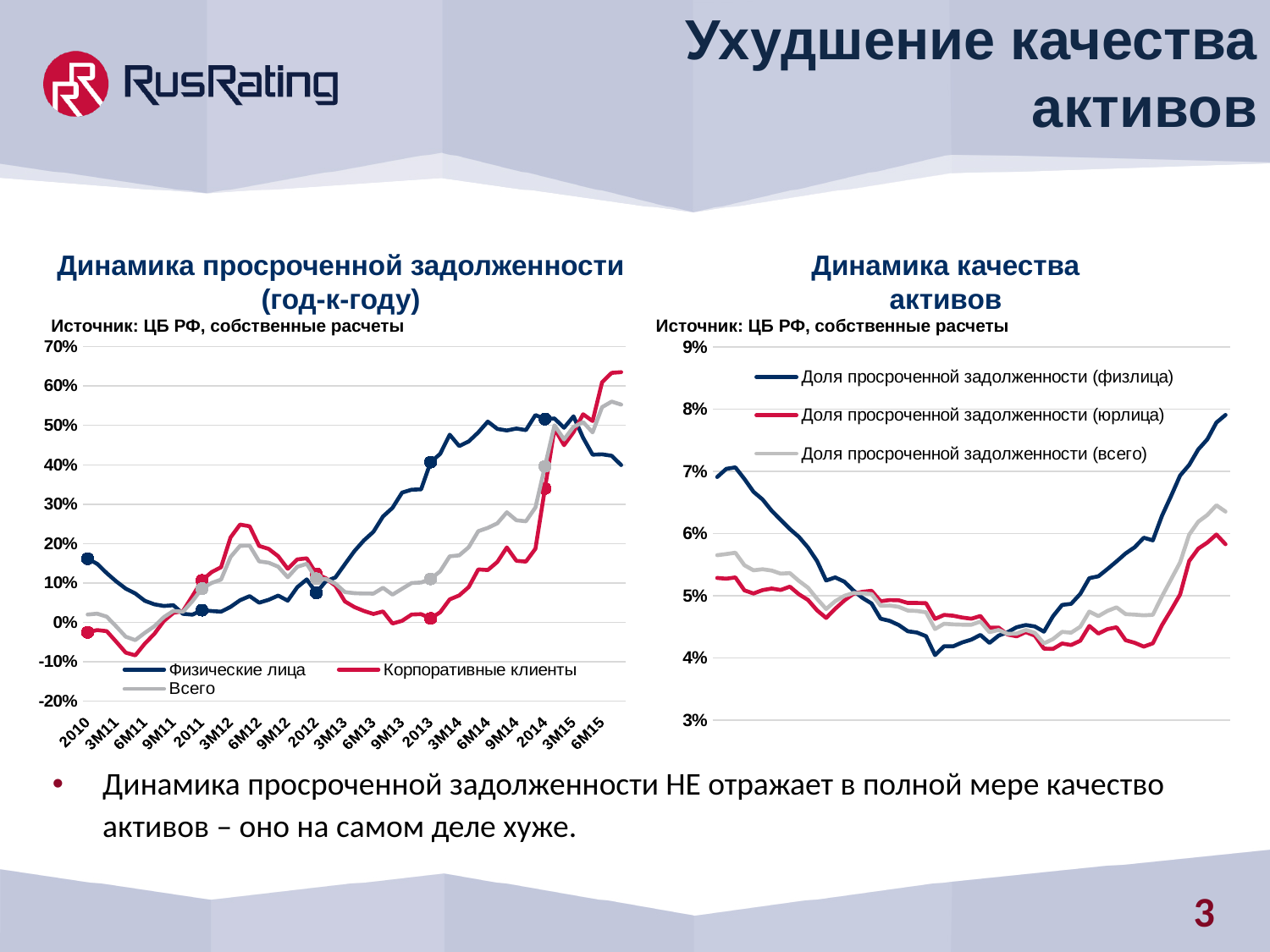

Ухудшение качества активов
Динамика просроченной задолженности (год-к-году)
Источник: ЦБ РФ, собственные расчеты
Динамика качества
активов
Источник: ЦБ РФ, собственные расчеты

### Chart

| Category | Физические лица | Корпоративные клиенты | Всего |
|---|---|---|---|
| 2010 | 0.16172839506172854 | -0.02517702596380811 | 0.019988066825775697 |
| 1М11 | 0.14874050379848058 | -0.01946344029458169 | 0.02216724393864422 |
| 2М11 | 0.12495149398525407 | -0.022259828169747364 | 0.01471878350716449 |
| 3М11 | 0.10413476263399701 | -0.04902723735408554 | -0.010269327649680249 |
| 4М11 | 0.08569271423178582 | -0.07666248431618572 | -0.03616159713720701 |
| 5М11 | 0.0734317343173434 | -0.083575229801645 | -0.04481690654035364 |
| 6М11 | 0.05494905385735094 | -0.053822629969419 | -0.026457932802343542 |
| 7М11 | 0.04594017094017122 | -0.029042579374846222 | -0.009785988659228084 |
| 8М11 | 0.04176904176904195 | 0.0035595924880322816 | 0.013459439796289496 |
| 9М11 | 0.043659043659043606 | 0.024318709519735915 | 0.02936127924835108 |
| 10М11 | 0.021872863978127155 | 0.02891744933267426 | 0.027046650934833938 |
| 11М11 | 0.01959436232382261 | 0.06694024108745844 | 0.05407677220509943 |
| 2011 | 0.031172511512575163 | 0.10653753026634383 | 0.08579506678365978 |
| 1М12 | 0.028889662373825287 | 0.12741416309012865 | 0.10000968147933009 |
| 2М12 | 0.02725077612970006 | 0.1400612435095192 | 0.1086455331412104 |
| 3М12 | 0.03952843273231621 | 0.21576650300054534 | 0.16601409553641333 |
| 4М12 | 0.05632823365785811 | 0.24840331566788976 | 0.1944308744504153 |
| 5М12 | 0.06668958404950143 | 0.24402797941137666 | 0.19483120350944128 |
| 6М12 | 0.05001724732666446 | 0.19418228829993534 | 0.15488057175098713 |
| 7М12 | 0.057541709227102444 | 0.1865652724968314 | 0.1515655306178998 |
| 8М12 | 0.06805929919137466 | 0.16805283757338563 | 0.14142139267767417 |
| 9М12 | 0.05511288180610907 | 0.1361250298258172 | 0.11470949622608395 |
| 10М12 | 0.08929765886287622 | 0.15986067739610865 | 0.1412159773771653 |
| 11М12 | 0.10923803101820617 | 0.16274038461538454 | 0.14867978025872786 |
| 2012 | 0.07523187907935425 | 0.12351081935327013 | 0.11089162251952955 |
| 1М13 | 0.10453315290933696 | 0.11194384963121573 | 0.11001584228128825 |
| 2М13 | 0.1141705842847549 | 0.09295807544085011 | 0.09843167836409328 |
| 3М13 | 0.14776517678452294 | 0.05317478124298858 | 0.07698119543317672 |
| 4М13 | 0.18104015799868334 | 0.0389681071078698 | 0.07427402862985688 |
| 5М13 | 0.20818562681276198 | 0.028962444302991663 | 0.07334982839811621 |
| 6М13 | 0.22996057818659654 | 0.021435531016563925 | 0.07312108134516748 |
| 7М13 | 0.26883451384417234 | 0.02787865840632331 | 0.08790503689444962 |
| 8М13 | 0.2908517350157729 | -0.002722513089005285 | 0.07044025157232703 |
| 9М13 | 0.3294524858401511 | 0.004095348104588892 | 0.0855050783402882 |
| 10М13 | 0.33681301811482967 | 0.019985502744123362 | 0.09989159052191421 |
| 11М13 | 0.3376899696048632 | 0.02108745089931774 | 0.10143474236346806 |
| 2013 | 0.4067092651757189 | 0.010279160354901729 | 0.1105722599418042 |
| 1М14 | 0.4275650842266463 | 0.025783673906066173 | 0.12979701871233762 |
| 2М14 | 0.47649186256781184 | 0.058446415215300807 | 0.1678630590833794 |
| 3М14 | 0.4475443185120602 | 0.06849169152109091 | 0.17016135318419212 |
| 4М14 | 0.4593088071348941 | 0.08988999476165538 | 0.1908170258128381 |
| 5М14 | 0.48226193651640425 | 0.13465305701618724 | 0.2315585960737656 |
| 6М14 | 0.5096153846153846 | 0.1329093799682035 | 0.23992715684042798 |
| 7М14 | 0.49099213397614827 | 0.15348643874051748 | 0.25154821586552645 |
| 8М14 | 0.48704789833822093 | 0.19025619487610235 | 0.2794506462984725 |
| 9М14 | 0.4920710059171598 | 0.15634804434218785 | 0.25922970914629717 |
| 10М14 | 0.48805695911805214 | 0.15431472081218267 | 0.25661785412559834 |
| 11М14 | 0.5262440354464895 | 0.1870824053452116 | 0.2916170600182084 |
| 2014 | 0.5160118101294571 | 0.3398307807646994 | 0.39628820960698685 |
| 1M15 | 0.5174855181291569 | 0.49196912807676263 | 0.5003158116359043 |
| 2M15 | 0.49397836293121045 | 0.4498283868362609 | 0.46443768996960477 |
| 3М15 | 0.5229873519373622 | 0.48300269165586696 | 0.49626965094591013 |
| 4М15 | 0.4686624484339188 | 0.5283097990964145 | 0.5083396265745892 |
| 5М15 | 0.4257692999820044 | 0.5108587005906406 | 0.4823088998913174 |
| 6М15 | 0.4265746638358101 | 0.6095986528206565 | 0.5462945964139281 |
| 7М15 | 0.4229067392784207 | 0.6332432432432433 | 0.5604382657869935 |
| 8М15 | 0.39934264585045187 | 0.6351446718419196 | 0.5527811262269675 |

### Chart

| Category | Доля просроченной задолженности (физлица) | Доля просроченной задолженности (юрлица) | Доля просроченной задолженности (всего) |
|---|---|---|---|
| 2010 | 0.06910987074030553 | 0.05286249635565921 | 0.05651955895237413 |
| 1М11 | 0.07041666666666667 | 0.052743272686115276 | 0.05670165345512835 |
| 2М11 | 0.07065561784060444 | 0.052945447368235546 | 0.05691852613276614 |
| 3М11 | 0.06878130217028382 | 0.05086615375009539 | 0.054903183159297694 |
| 4М11 | 0.06673008654493144 | 0.05036685191775947 | 0.054094193132389404 |
| 5М11 | 0.06548999302100454 | 0.050907698302852765 | 0.05425935412430081 |
| 6М11 | 0.06367370247534539 | 0.051156054072643585 | 0.05405295502025589 |
| 7М11 | 0.06220085560591301 | 0.050921951943617975 | 0.05355632392004393 |
| 8М11 | 0.06073255576018007 | 0.0514611932501243 | 0.05364217052472478 |
| 9М11 | 0.05946575585871948 | 0.050244267945451816 | 0.052391988081443464 |
| 10М11 | 0.057759919638372674 | 0.04931529567854435 | 0.05129692925593159 |
| 11М11 | 0.055584707646176915 | 0.04765586963370278 | 0.049511943670622297 |
| 2011 | 0.052441946351042164 | 0.046434700144508664 | 0.04786792801543876 |
| 1М12 | 0.05295213528231585 | 0.047899619355868076 | 0.04911895415794843 |
| 2М12 | 0.0522657867949033 | 0.04922792130891196 | 0.04997748176889366 |
| 3М12 | 0.050854932826706466 | 0.05030303714321186 | 0.0504408065786465 |
| 4М12 | 0.04965269265342812 | 0.0506380046851316 | 0.05038951403487078 |
| 5М12 | 0.048751747867209226 | 0.05079512203008045 | 0.05027325474082931 |
| 6М12 | 0.046313483248638286 | 0.04911704181090178 | 0.04839097353292328 |
| 7М12 | 0.04595558317427908 | 0.04931027762708115 | 0.048429573580479016 |
| 8М12 | 0.04529347888209407 | 0.0492702330404635 | 0.04821524010962144 |
| 9М12 | 0.04428712774704219 | 0.04883815150442841 | 0.04761387066541705 |
| 10М12 | 0.04408858326339443 | 0.048839079355285725 | 0.047546989193866095 |
| 11М12 | 0.04349550502379693 | 0.04880288155943217 | 0.04733701883402833 |
| 2012 | 0.04045443383179745 | 0.046276174930150106 | 0.04465055849288124 |
| 1М13 | 0.041882600441274564 | 0.04691138681442222 | 0.04549717897288638 |
| 2М13 | 0.04187120628951453 | 0.046788683527723765 | 0.045393346940237056 |
| 3М13 | 0.04249302279631505 | 0.04649458190534677 | 0.04534914137450777 |
| 4М13 | 0.042945886746382285 | 0.0463068526379624 | 0.045337485155624295 |
| 5М13 | 0.043700750687741874 | 0.04674577316805151 | 0.04585504241796011 |
| 6М13 | 0.04241771936781284 | 0.04486405264809654 | 0.04414084610824371 |
| 7М13 | 0.04358259792537544 | 0.044879836953226664 | 0.04449503514924076 |
| 8М13 | 0.0441400140229761 | 0.04375370395042104 | 0.043869088659634375 |
| 9М13 | 0.044939159292035395 | 0.04347687704891944 | 0.04391477596679715 |
| 10М13 | 0.04528859255869107 | 0.04415634484088026 | 0.04449735283982332 |
| 11М13 | 0.04505528255528256 | 0.04358319324764943 | 0.04402655344760072 |
| 2013 | 0.04421970252382722 | 0.041499253306784244 | 0.042333845817298946 |
| 1М14 | 0.04670387478832454 | 0.041452121243563636 | 0.04303507680412683 |
| 2М14 | 0.04852416798732172 | 0.042316515231126096 | 0.044187039065461294 |
| 3М14 | 0.048698695762695296 | 0.04207334208550565 | 0.04406235416012375 |
| 4М14 | 0.05028716313555253 | 0.042757209088218846 | 0.045013902241052776 |
| 5М14 | 0.05282670900154954 | 0.045136126126865114 | 0.04745409170484597 |
| 6М14 | 0.053124295059778934 | 0.04391843308694526 | 0.04671860481738261 |
| 7М14 | 0.05430483161435806 | 0.04463136901698405 | 0.0475640781377834 |
| 8М14 | 0.055525139155032405 | 0.04493170665969068 | 0.04813973538481945 |
| 9М14 | 0.05681121805270177 | 0.042846292751354334 | 0.04704546563114794 |
| 10М14 | 0.05780743939542644 | 0.042429489428078844 | 0.046964502319413355 |
| 11М14 | 0.059333786779969436 | 0.0418165932635558 | 0.04685459654185996 |
| 2014 | 0.058910746908840586 | 0.042347349820929275 | 0.04693911005306799 |
| 1М15 | 0.06285099879149783 | 0.04525795929472882 | 0.04987716191529422 |
| 2М15 | 0.0660184191299171 | 0.047672156831504386 | 0.05260731470000898 |
| 3М15 | 0.06933742813531128 | 0.050203161489760936 | 0.05536289537443035 |
| 4М15 | 0.07104932928423315 | 0.055588338209449424 | 0.05983287946287629 |
| 5M15 | 0.07353882995015731 | 0.057574110175800663 | 0.06191177509003057 |
| 6M15 | 0.07516687176045046 | 0.05855127703381034 | 0.06299471719939269 |
| 7М15 | 0.07786148645502547 | 0.059846101536013635 | 0.06456094172698691 |
| 8M15 | 0.07908717701038397 | 0.05828765852538764 | 0.06354848182298702 |
Динамика просроченной задолженности НЕ отражает в полной мере качество активов – оно на самом деле хуже.
3